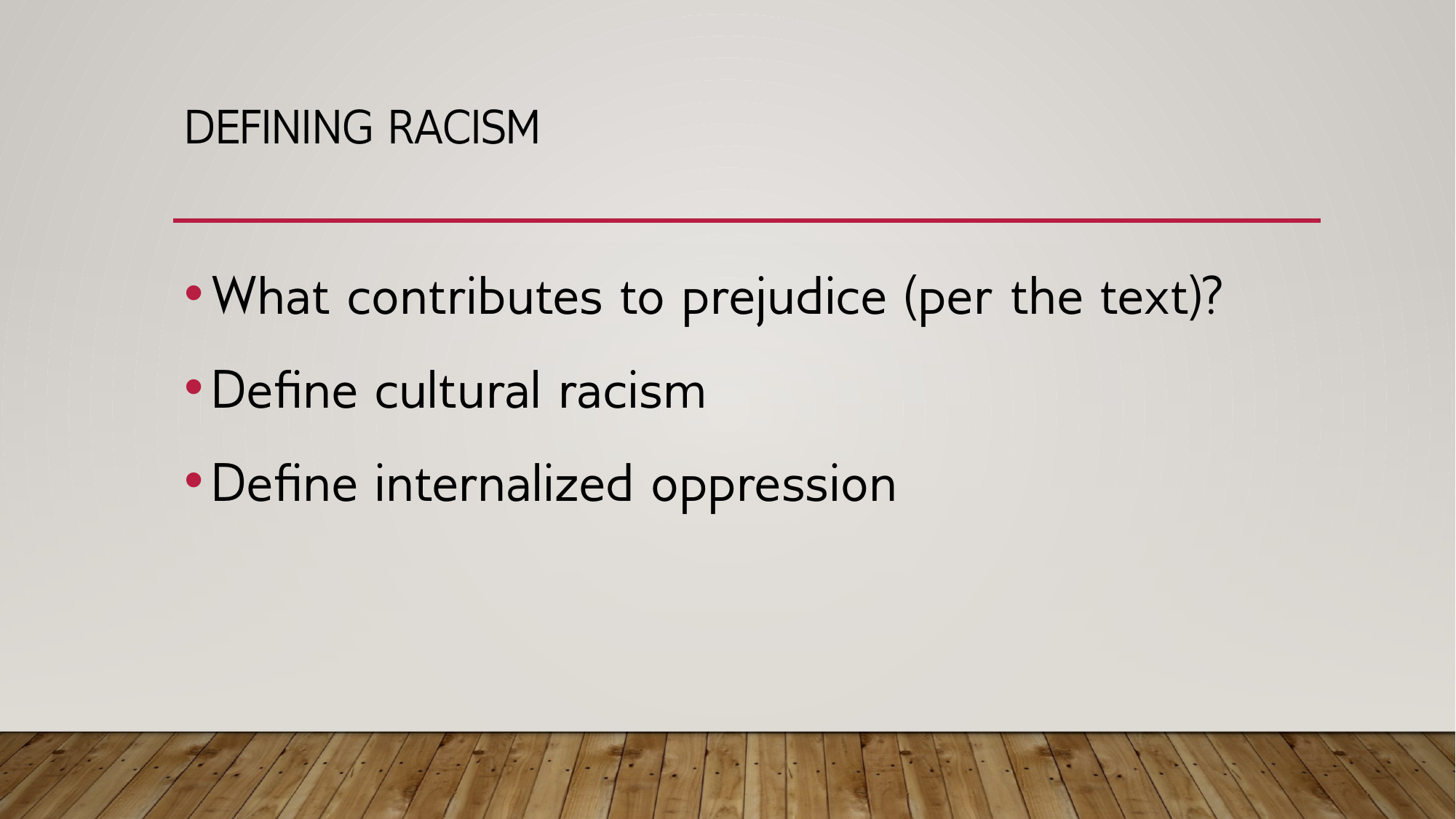

# Defining Racism
What contributes to prejudice (per the text)?
Define cultural racism
Define internalized oppression